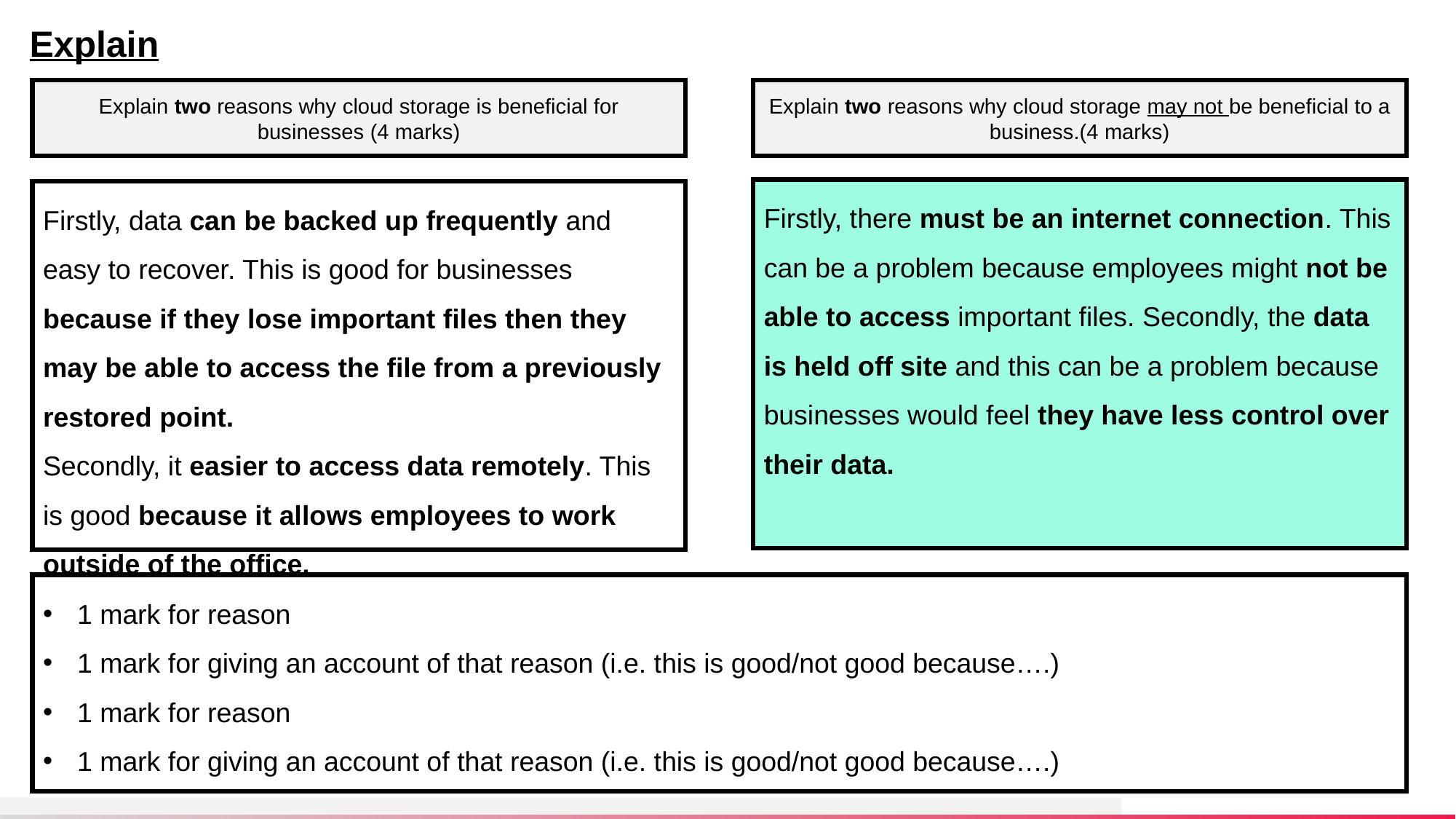

Explain

Explain two reasons why cloud storage is beneficial for businesses (4 marks)
Explain two reasons why cloud storage may not be beneficial to a business.(4 marks)
Firstly, there must be an internet connection. This can be a problem because employees might not be able to access important files. Secondly, the data is held off site and this can be a problem because businesses would feel they have less control over their data.
Firstly, data can be backed up frequently and easy to recover. This is good for businesses because if they lose important files then they may be able to access the file from a previously restored point.
Secondly, it easier to access data remotely. This is good because it allows employees to work outside of the office.
1 mark for reason
1 mark for giving an account of that reason (i.e. this is good/not good because….)
1 mark for reason
1 mark for giving an account of that reason (i.e. this is good/not good because….)